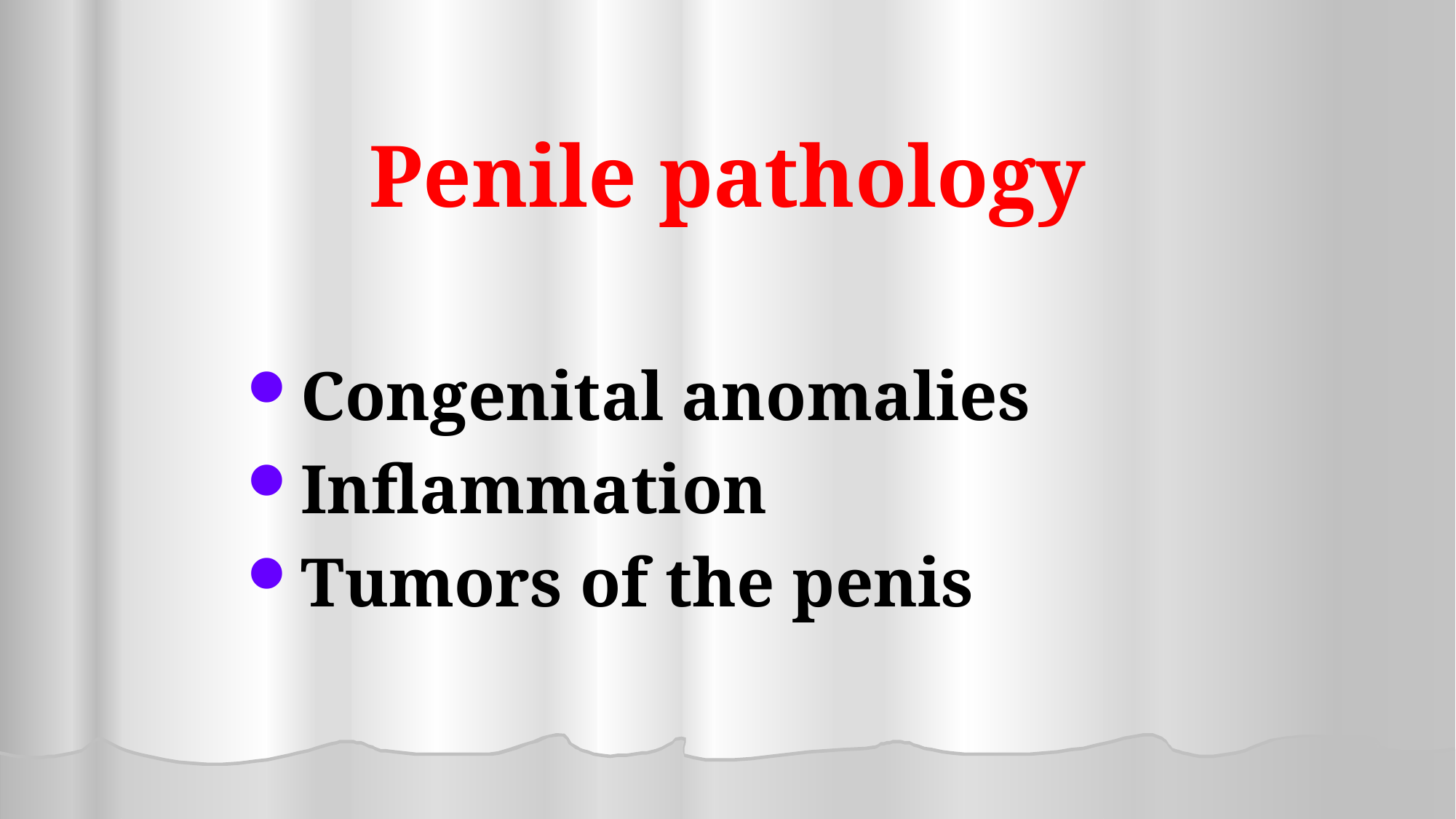

# Penile pathology

Congenital anomalies
Inflammation
Tumors of the penis